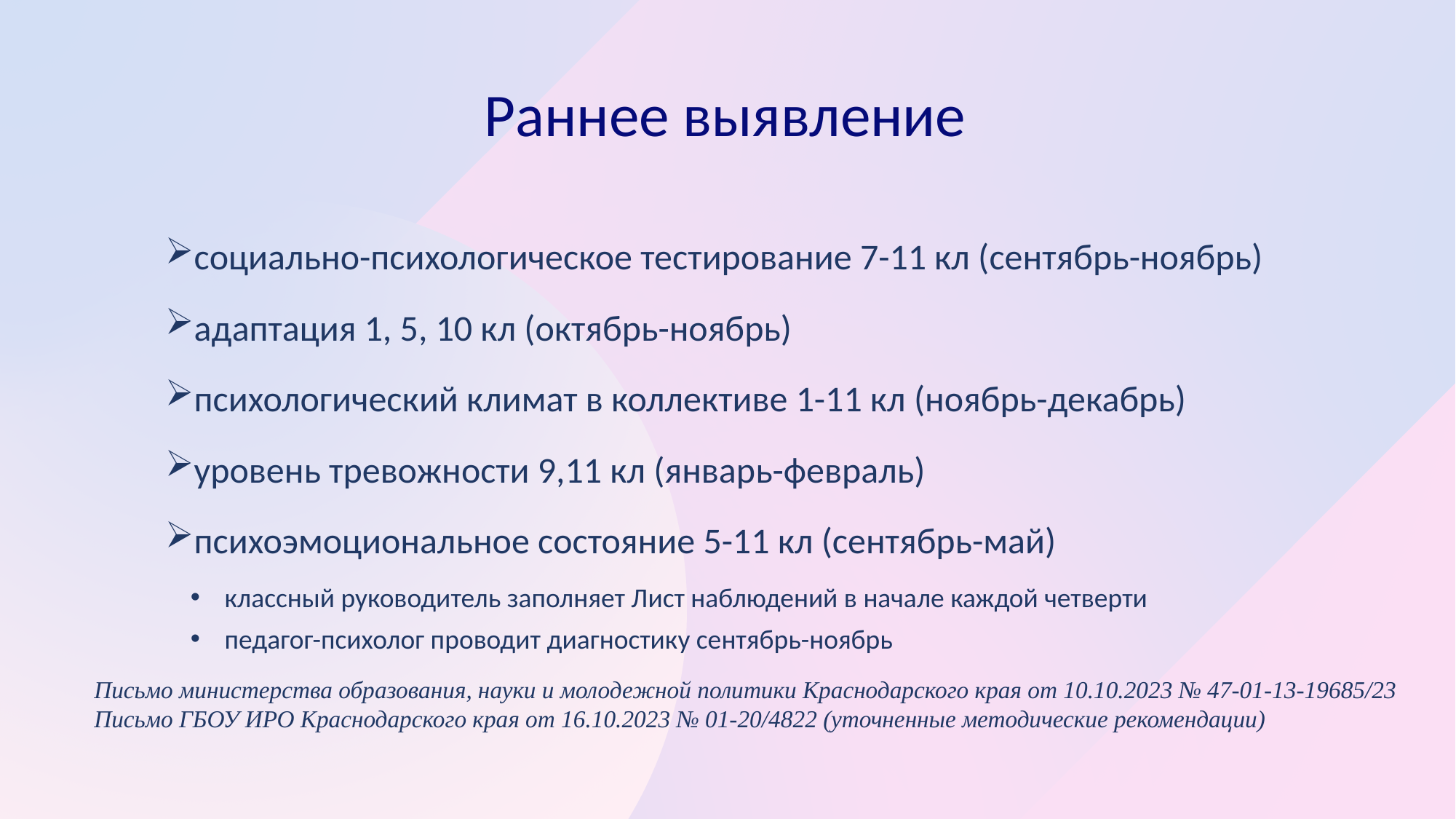

# Раннее выявление
социально-психологическое тестирование 7-11 кл (сентябрь-ноябрь)
адаптация 1, 5, 10 кл (октябрь-ноябрь)
психологический климат в коллективе 1-11 кл (ноябрь-декабрь)
уровень тревожности 9,11 кл (январь-февраль)
психоэмоциональное состояние 5-11 кл (сентябрь-май)

классный руководитель заполняет Лист наблюдений в начале каждой четверти
педагог-психолог проводит диагностику сентябрь-ноябрь
Письмо министерства образования, науки и молодежной политики Краснодарского края от 10.10.2023 № 47-01-13-19685/23
Письмо ГБОУ ИРО Краснодарского края от 16.10.2023 № 01-20/4822 (уточненные методические рекомендации)